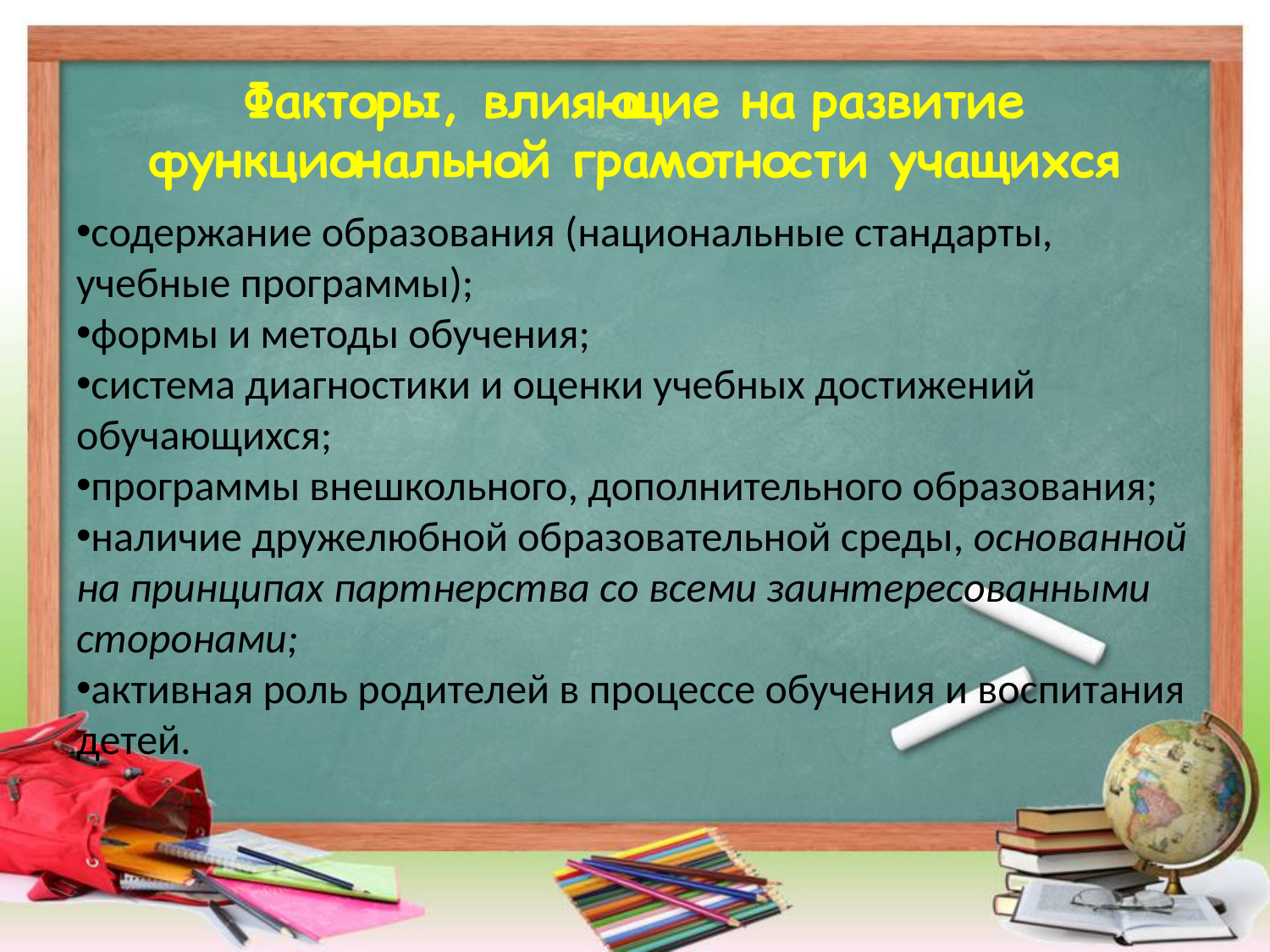

# Факторы, влияющие на развитие функциональной грамотности учащихся
содержание образования (национальные стандарты, учебные программы);
формы и методы обучения;
система диагностики и оценки учебных достижений обучающихся;
программы внешкольного, дополнительного образования;
наличие дружелюбной образовательной среды, основанной на принципах партнерства со всеми заинтересованными сторонами;
активная роль родителей в процессе обучения и воспитания детей.